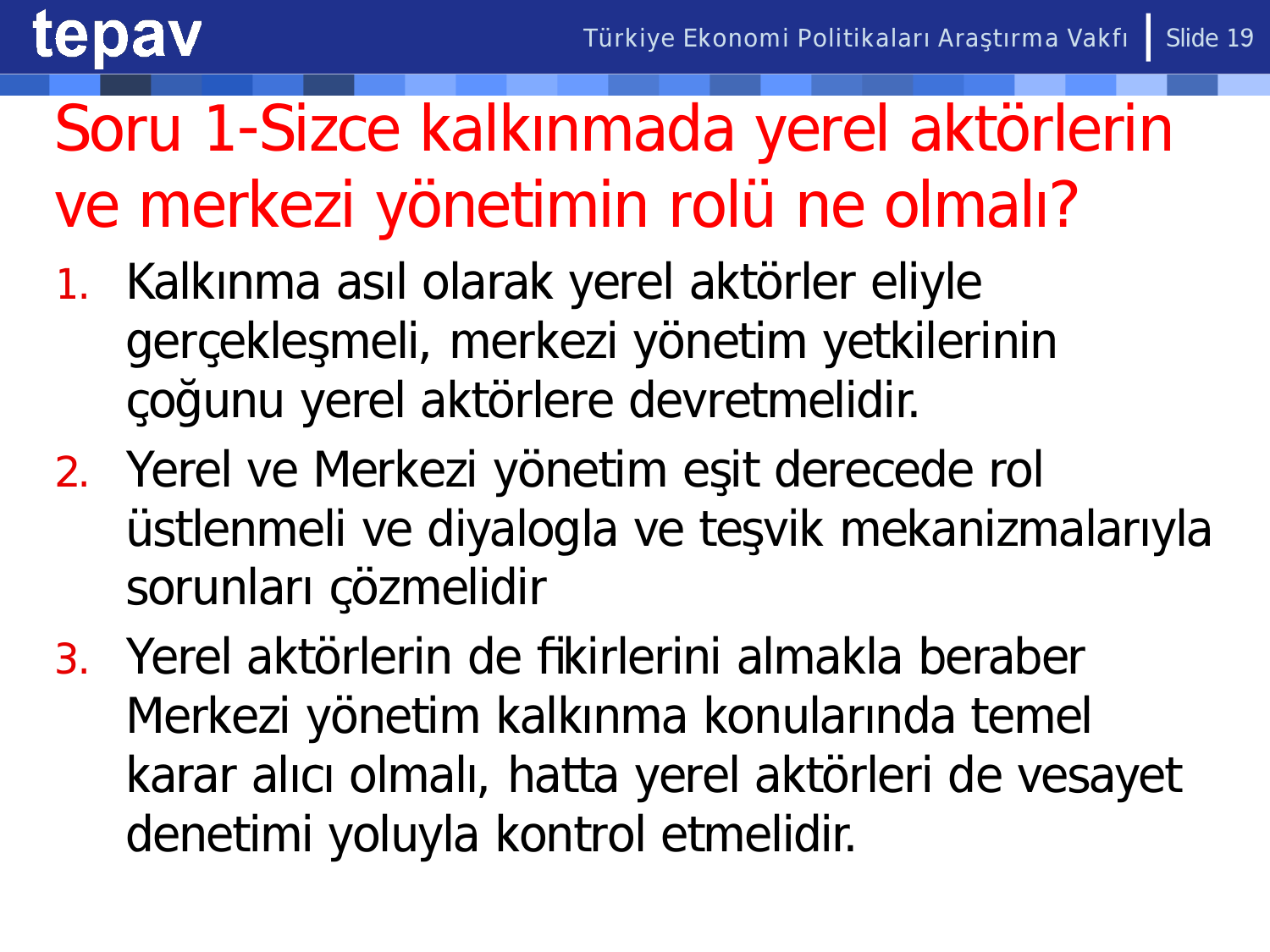

Türkiye Ekonomi Politikaları Araştırma Vakfı
Slide 19
# Soru 1-Sizce kalkınmada yerel aktörlerin ve merkezi yönetimin rolü ne olmalı?
Kalkınma asıl olarak yerel aktörler eliyle gerçekleşmeli, merkezi yönetim yetkilerinin çoğunu yerel aktörlere devretmelidir.
Yerel ve Merkezi yönetim eşit derecede rol üstlenmeli ve diyalogla ve teşvik mekanizmalarıyla sorunları çözmelidir
Yerel aktörlerin de fikirlerini almakla beraber Merkezi yönetim kalkınma konularında temel karar alıcı olmalı, hatta yerel aktörleri de vesayet denetimi yoluyla kontrol etmelidir.